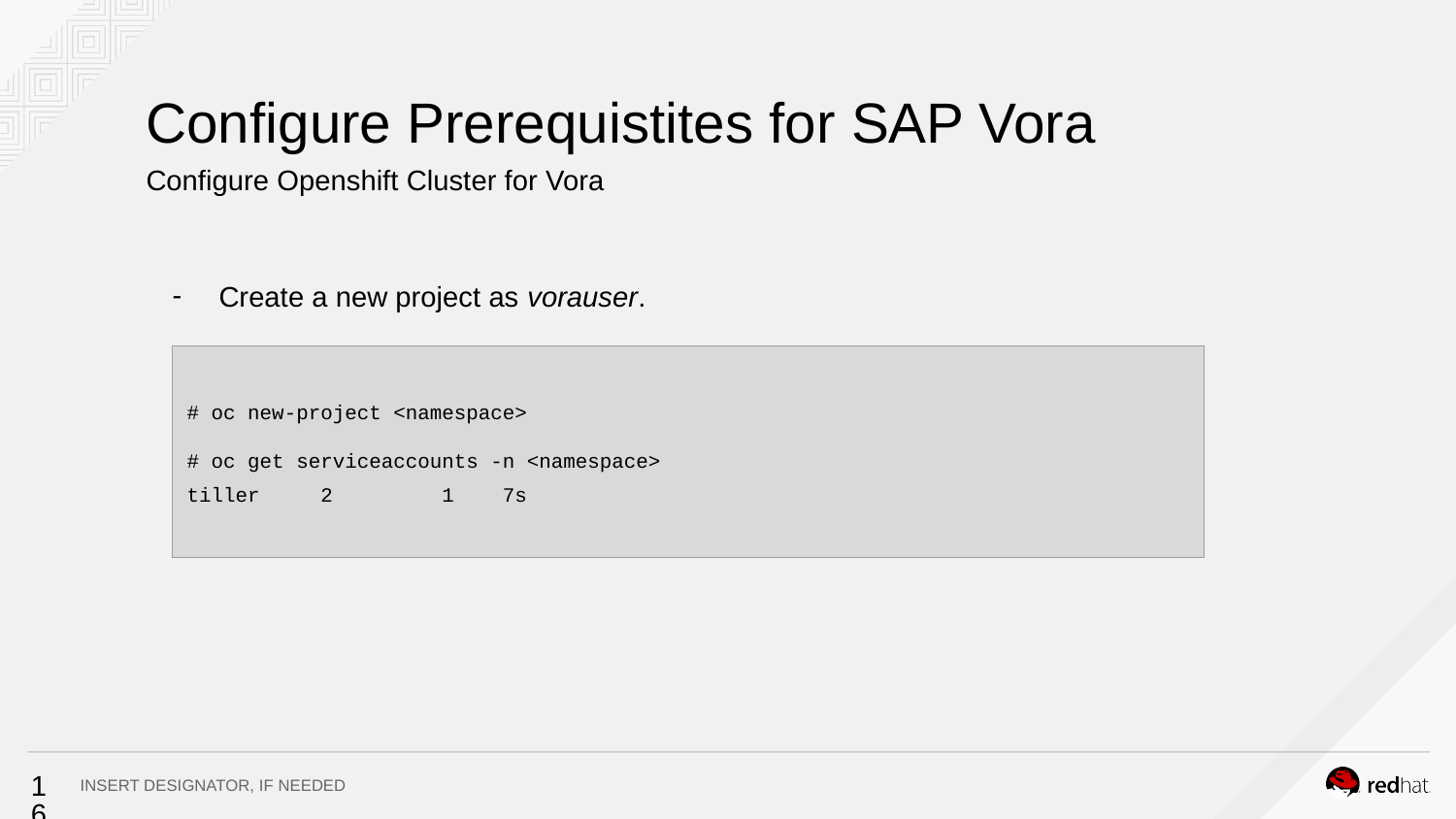

# Configure Prerequistites for SAP Vora
Configure Openshift Cluster for Vora
Create a new project as vorauser.

| # oc new-project <namespace> # oc get serviceaccounts -n <namespace> tiller 2 1 7s |
| --- |
16